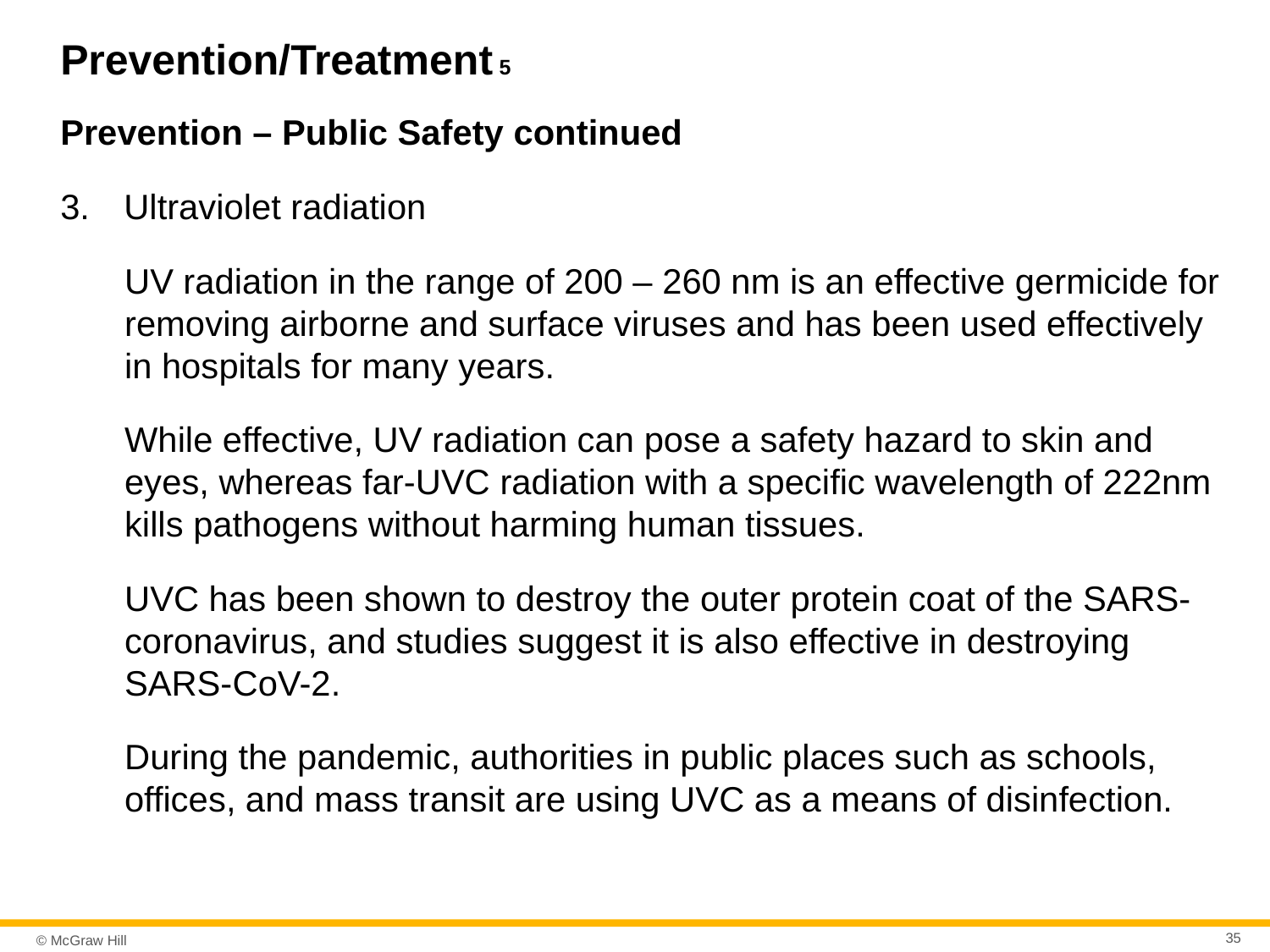

# Prevention/Treatment 5
Prevention – Public Safety continued
Ultraviolet radiation
UV radiation in the range of 200 – 260 nm is an effective germicide for removing airborne and surface viruses and has been used effectively in hospitals for many years.
While effective, UV radiation can pose a safety hazard to skin and eyes, whereas far-UVC radiation with a specific wavelength of 222nm kills pathogens without harming human tissues.
UVC has been shown to destroy the outer protein coat of the SARS-coronavirus, and studies suggest it is also effective in destroying SARS-CoV-2.
During the pandemic, authorities in public places such as schools, offices, and mass transit are using UVC as a means of disinfection.